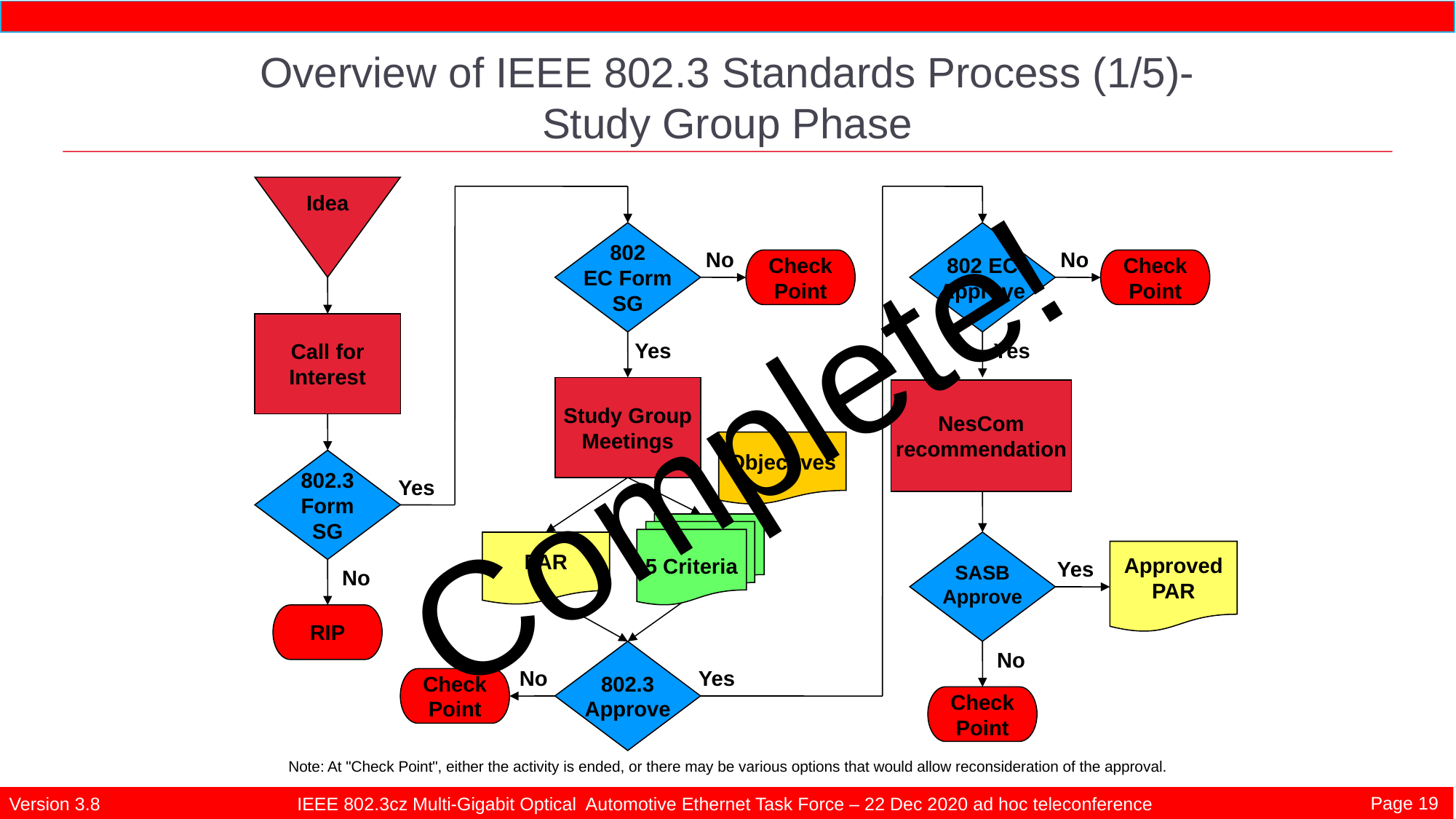

Overview of IEEE 802.3 Standards Process (1/5)- Study Group Phase
Idea

802
EC Form
SG
802 EC
Approve
No
No
Check
Point
Check
Point

Call for
Interest

Yes
Yes
Complete!
Study Group
Meetings
NesCom
recommendation

Objectives
802.3
Form
SG
Yes

5 Criteria
PAR
SASB
Approve
Approved
PAR
Yes

No

RIP
802.3
Approve

No
No
Yes
Check
Point
Check
Point

Note: At "Check Point", either the activity is ended, or there may be various options that would allow reconsideration of the approval.